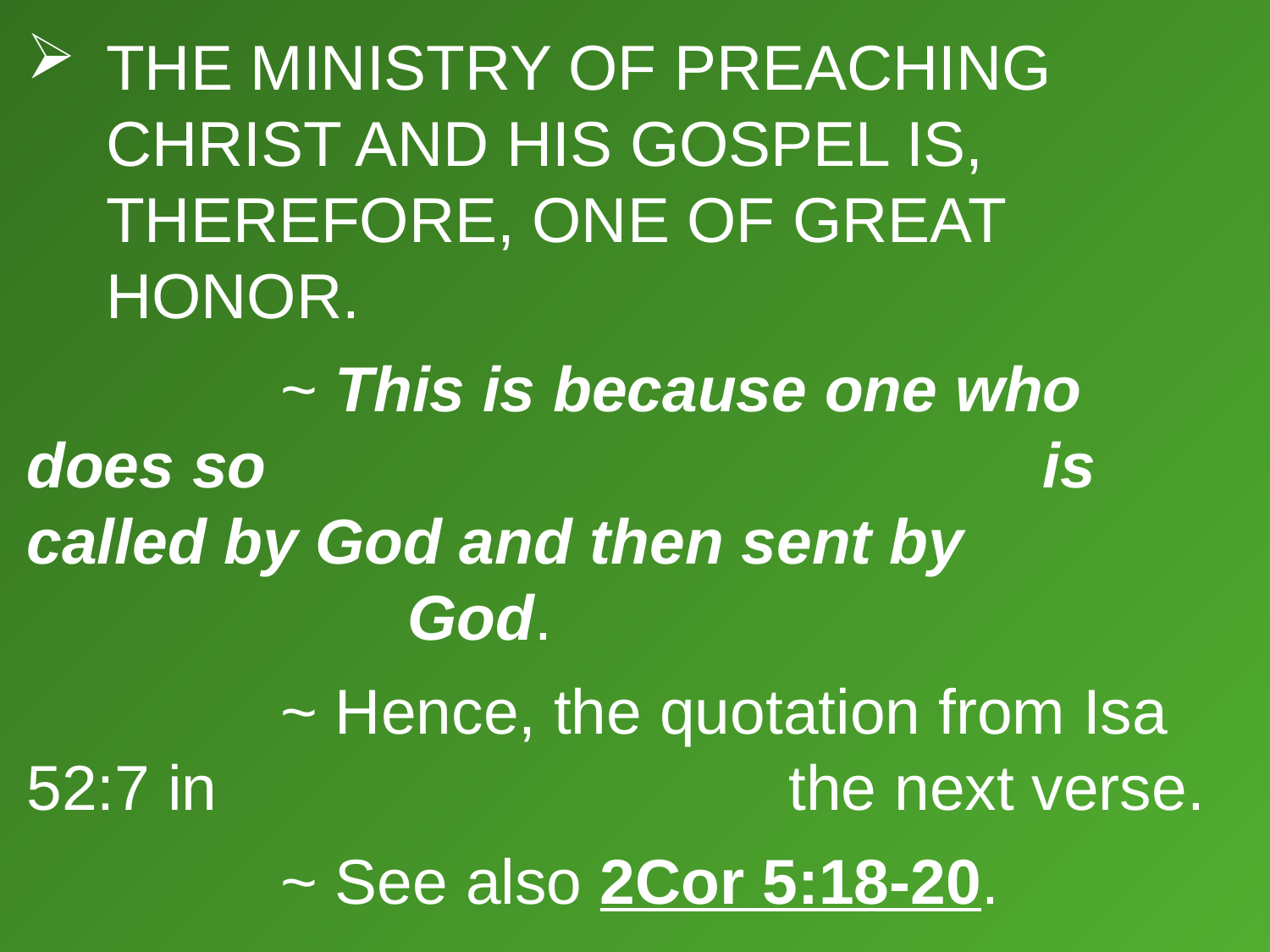

THE MINISTRY OF PREACHING CHRIST AND HIS GOSPEL IS, THEREFORE, ONE OF GREAT HONOR.
		~ This is because one who does so 						is called by God and then sent by 					God.
		~ Hence, the quotation from Isa 52:7 in 					the next verse.
		~ See also 2Cor 5:18-20.